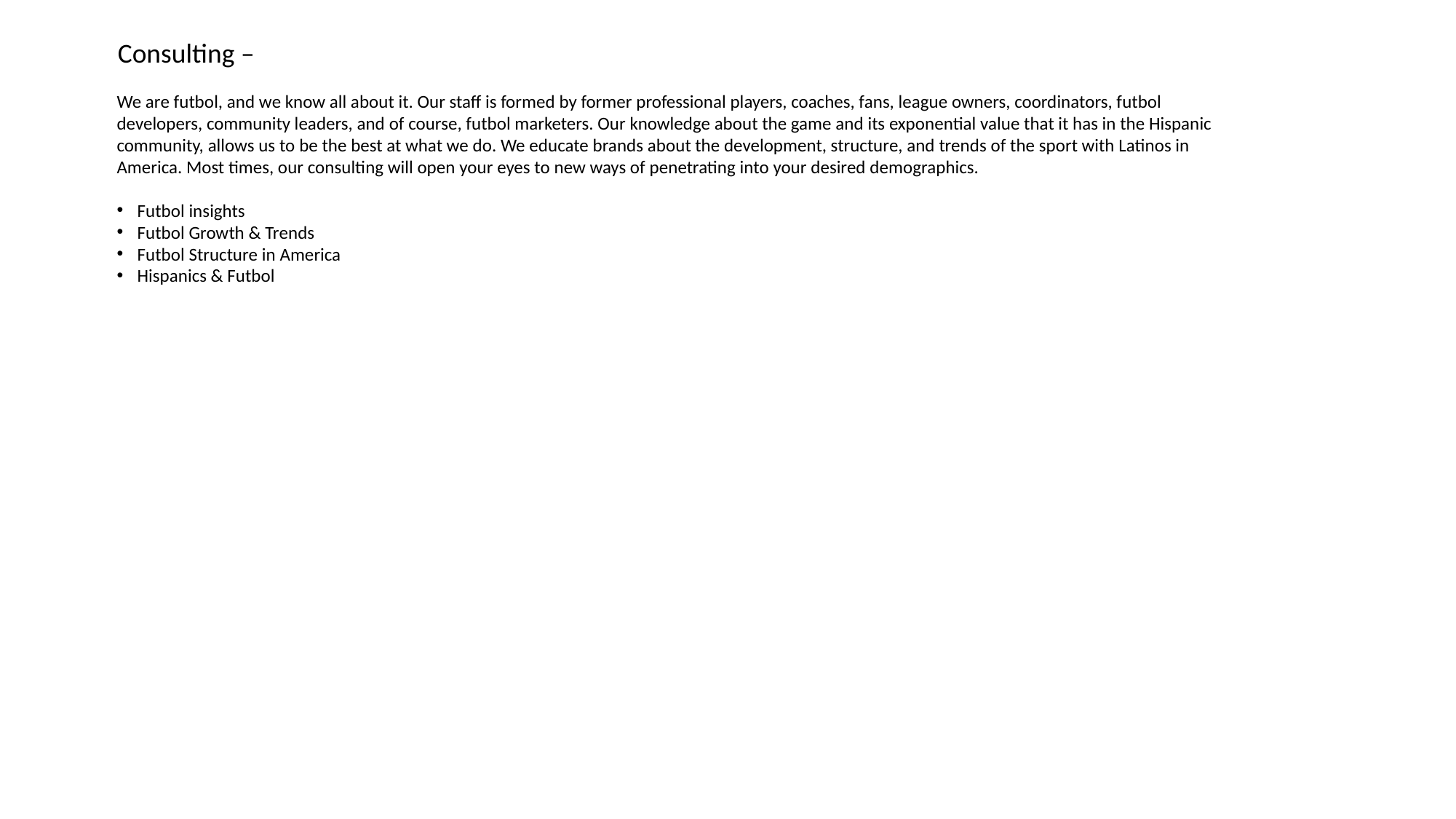

Consulting –
We are futbol, and we know all about it. Our staff is formed by former professional players, coaches, fans, league owners, coordinators, futbol developers, community leaders, and of course, futbol marketers. Our knowledge about the game and its exponential value that it has in the Hispanic community, allows us to be the best at what we do. We educate brands about the development, structure, and trends of the sport with Latinos in America. Most times, our consulting will open your eyes to new ways of penetrating into your desired demographics.
Futbol insights
Futbol Growth & Trends
Futbol Structure in America
Hispanics & Futbol